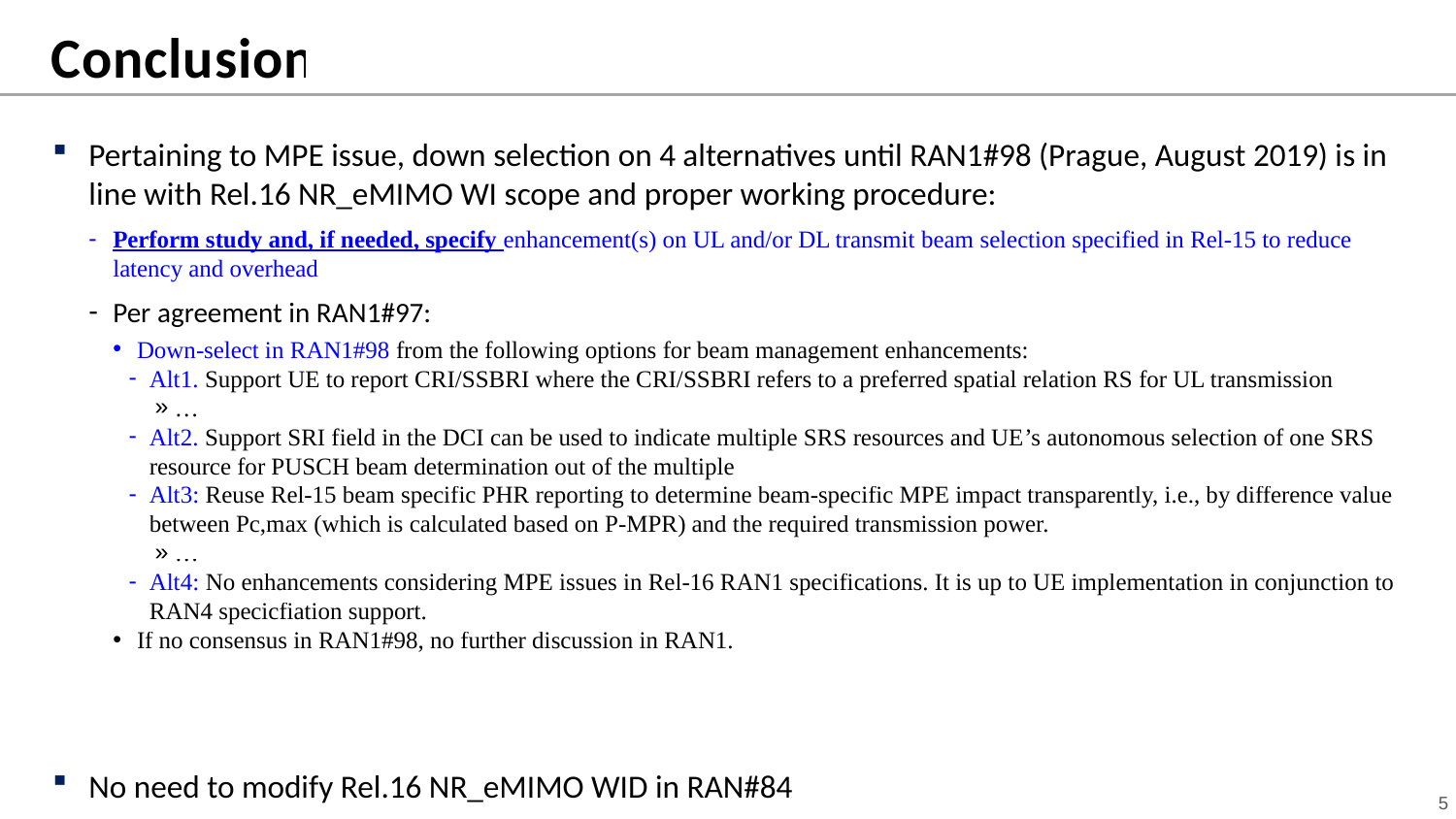

# Conclusion
Pertaining to MPE issue, down selection on 4 alternatives until RAN1#98 (Prague, August 2019) is in line with Rel.16 NR_eMIMO WI scope and proper working procedure:
Perform study and, if needed, specify enhancement(s) on UL and/or DL transmit beam selection specified in Rel-15 to reduce latency and overhead
Per agreement in RAN1#97:
Down-select in RAN1#98 from the following options for beam management enhancements:
Alt1. Support UE to report CRI/SSBRI where the CRI/SSBRI refers to a preferred spatial relation RS for UL transmission
…
Alt2. Support SRI field in the DCI can be used to indicate multiple SRS resources and UE’s autonomous selection of one SRS resource for PUSCH beam determination out of the multiple
Alt3: Reuse Rel-15 beam specific PHR reporting to determine beam-specific MPE impact transparently, i.e., by difference value between Pc,max (which is calculated based on P-MPR) and the required transmission power.
…
Alt4: No enhancements considering MPE issues in Rel-16 RAN1 specifications. It is up to UE implementation in conjunction to RAN4 specicfiation support.
If no consensus in RAN1#98, no further discussion in RAN1.

No need to modify Rel.16 NR_eMIMO WID in RAN#84